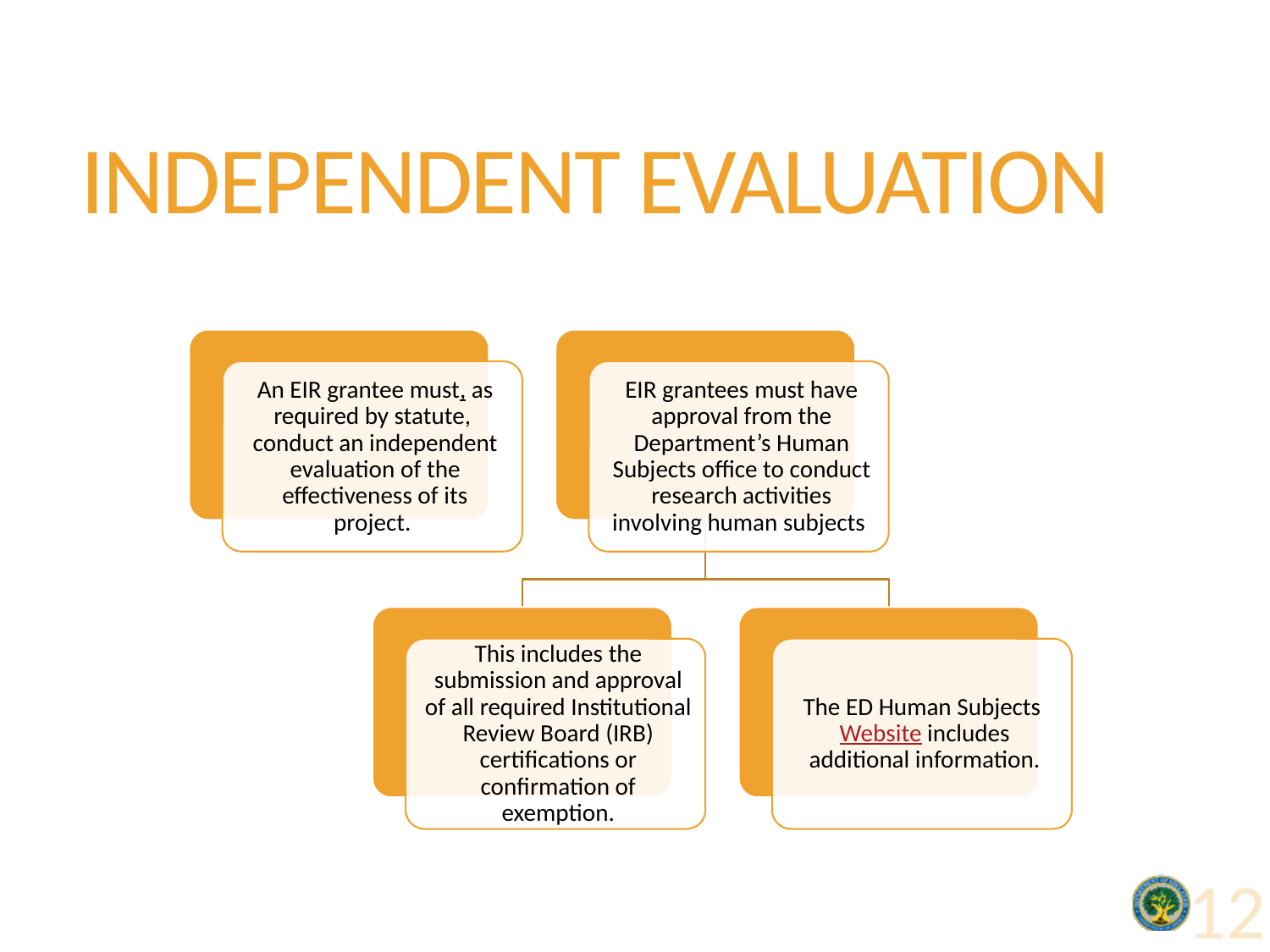

# Independent evaluation
An EIR grantee must, as required by statute,  conduct an independent evaluation of the effectiveness of its project.
EIR grantees must have approval from the Department’s Human Subjects office to conduct research activities involving human subjects
This includes the submission and approval of all required Institutional Review Board (IRB) certifications or confirmation of exemption.
The ED Human Subjects Website includes additional information.
12